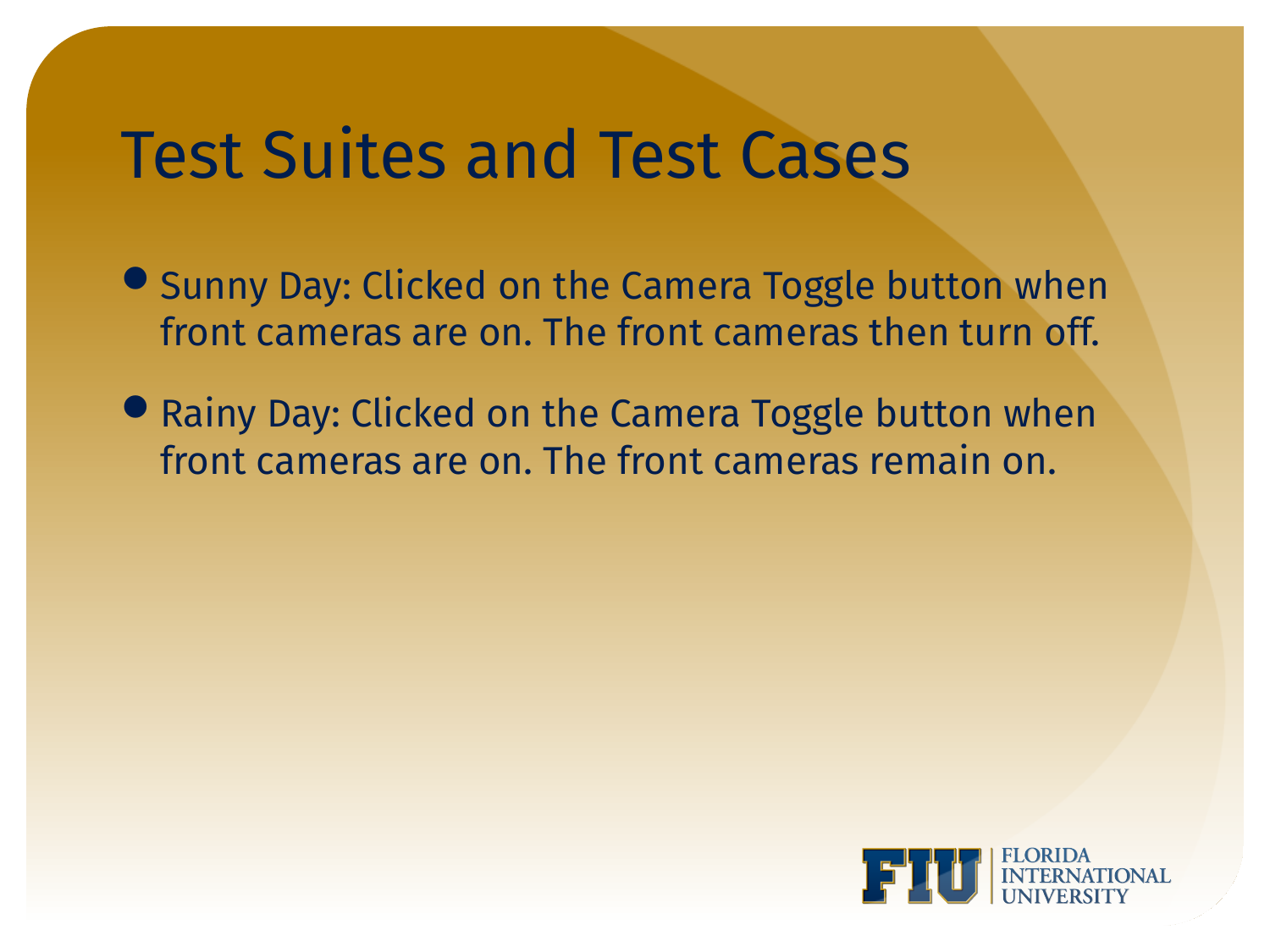

# Test Suites and Test Cases
Sunny Day: Clicked on the Camera Toggle button when front cameras are on. The front cameras then turn off.
Rainy Day: Clicked on the Camera Toggle button when front cameras are on. The front cameras remain on.